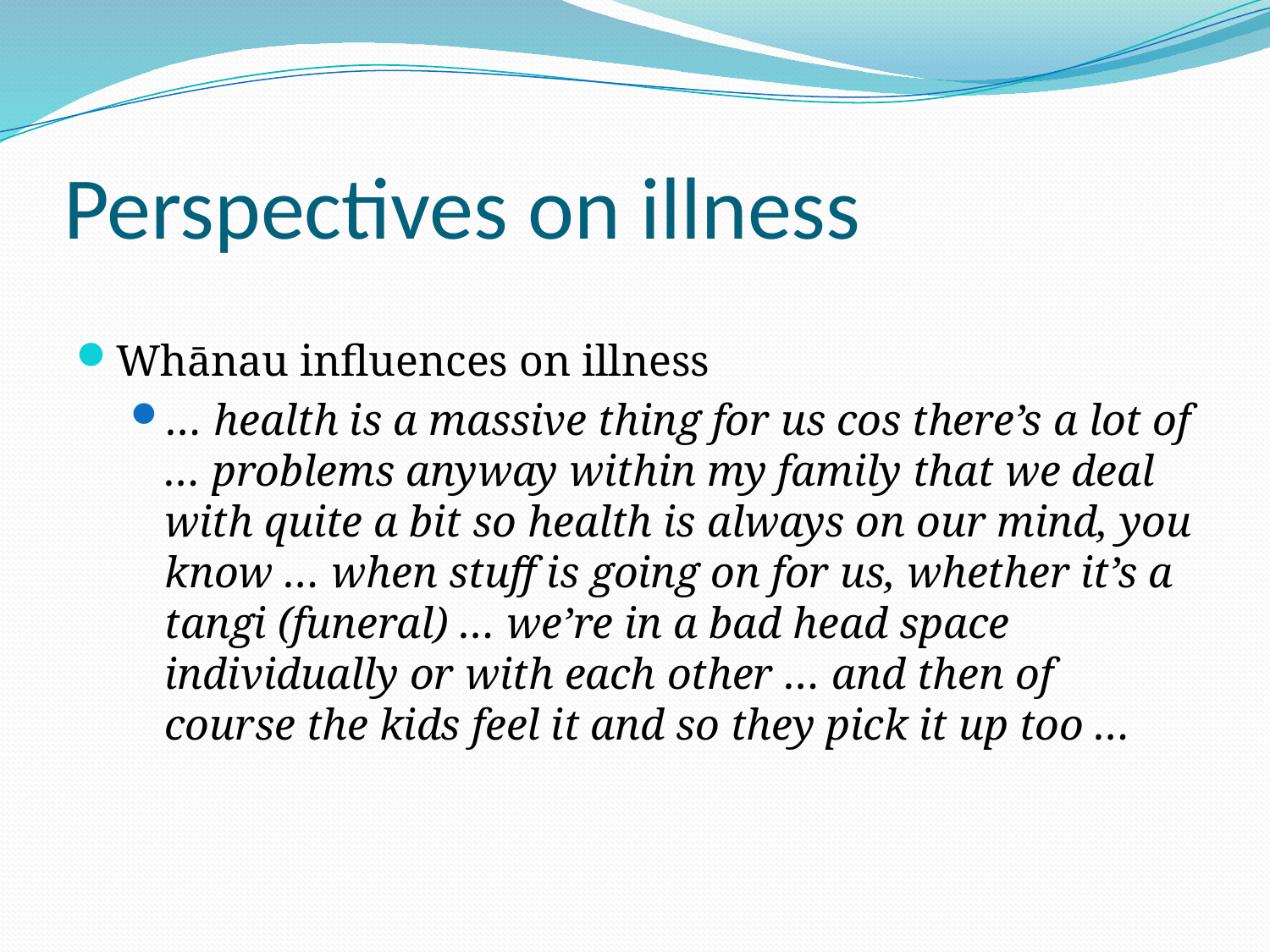

# Perspectives on illness

Whānau influences on illness
… health is a massive thing for us cos there’s a lot of … problems anyway within my family that we deal with quite a bit so health is always on our mind, you know … when stuff is going on for us, whether it’s a tangi (funeral) … we’re in a bad head space individually or with each other … and then of course the kids feel it and so they pick it up too …